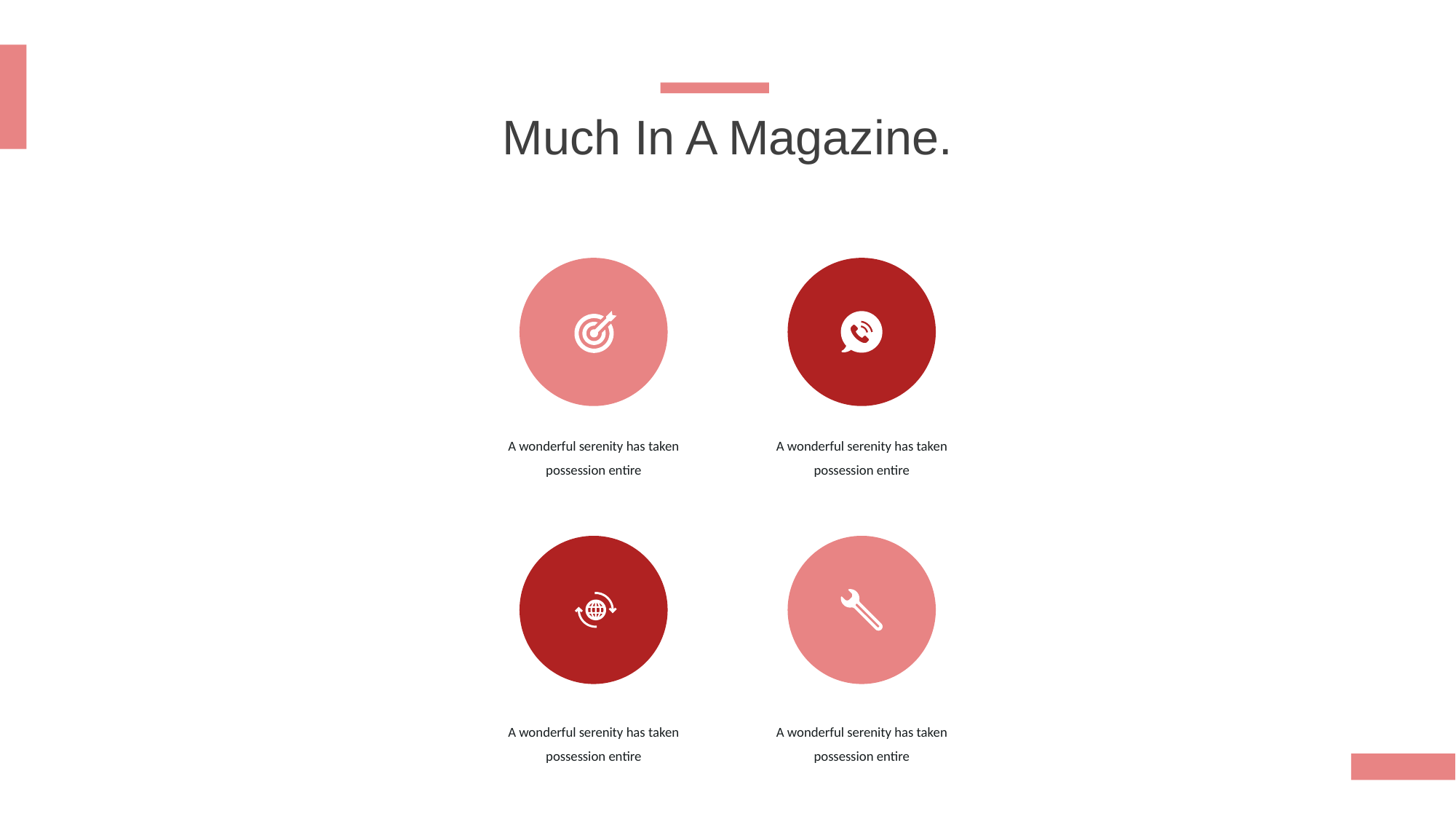

Much In A Magazine.

A wonderful serenity has taken possession entire
A wonderful serenity has taken possession entire

A wonderful serenity has taken possession entire
A wonderful serenity has taken possession entire